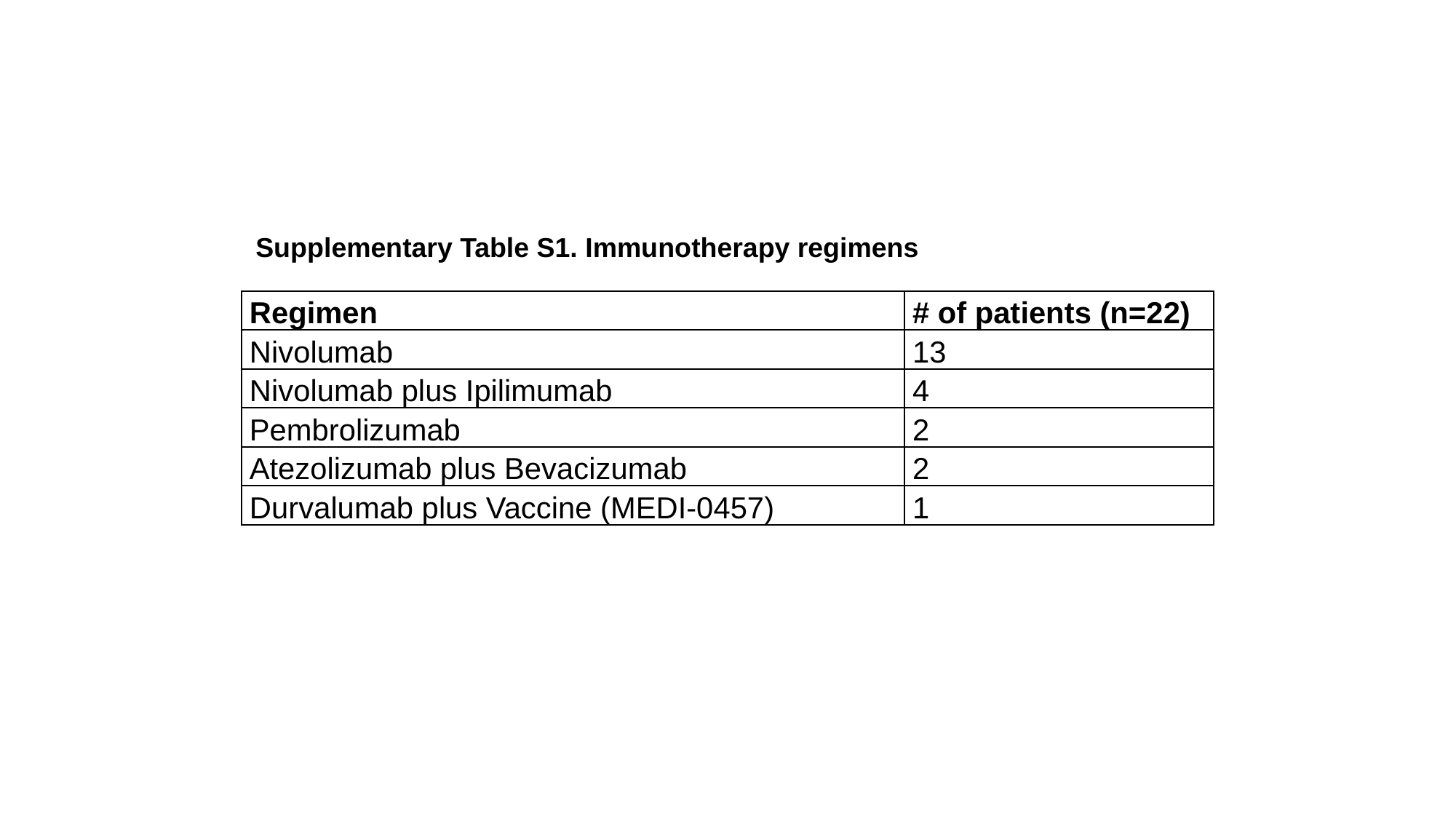

Supplementary Table S1. Immunotherapy regimens
| Regimen | # of patients (n=22) |
| --- | --- |
| Nivolumab | 13 |
| Nivolumab plus Ipilimumab | 4 |
| Pembrolizumab | 2 |
| Atezolizumab plus Bevacizumab | 2 |
| Durvalumab plus Vaccine (MEDI-0457) | 1 |